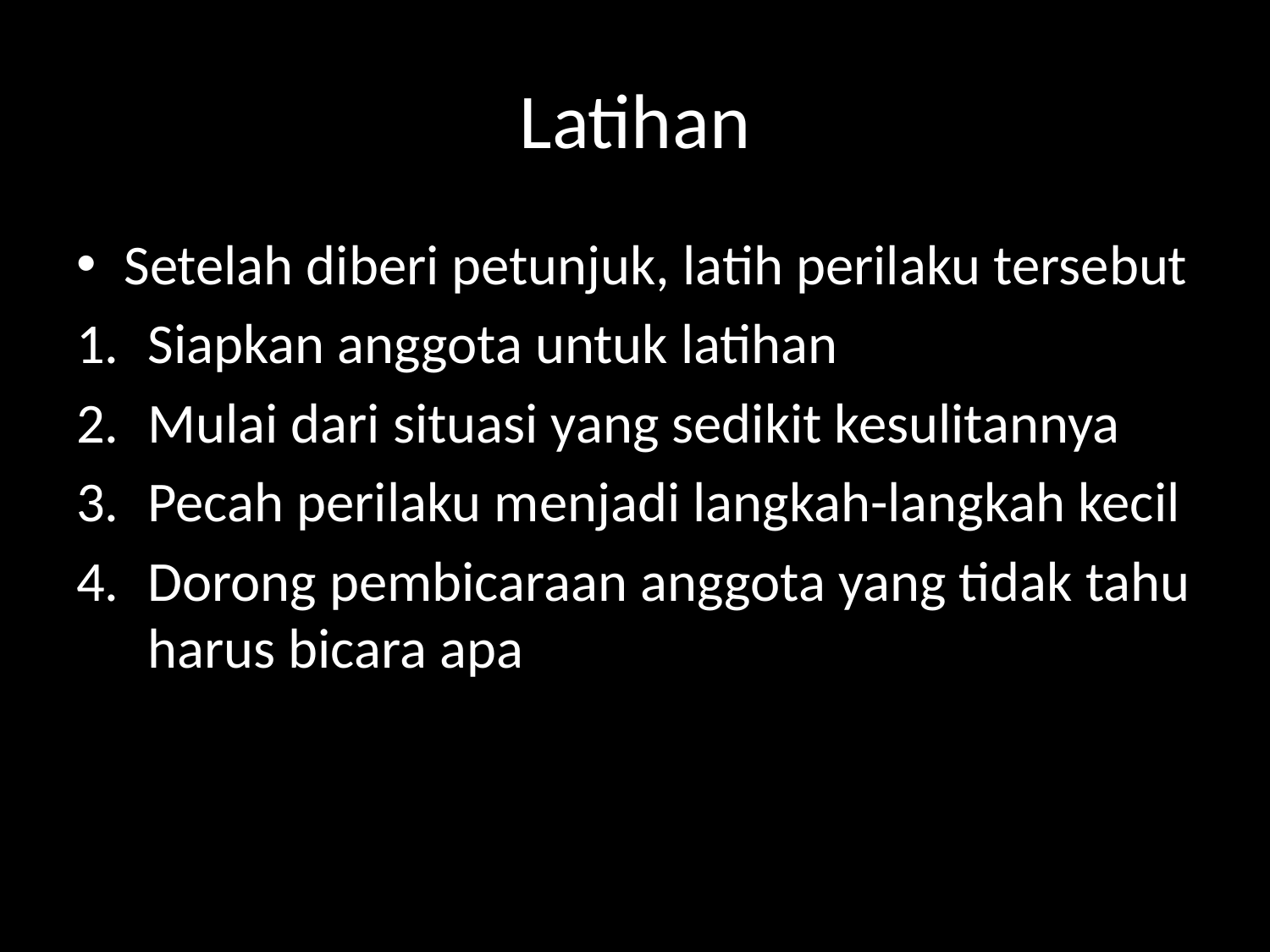

# Latihan
Setelah diberi petunjuk, latih perilaku tersebut
Siapkan anggota untuk latihan
Mulai dari situasi yang sedikit kesulitannya
Pecah perilaku menjadi langkah-langkah kecil
Dorong pembicaraan anggota yang tidak tahu harus bicara apa